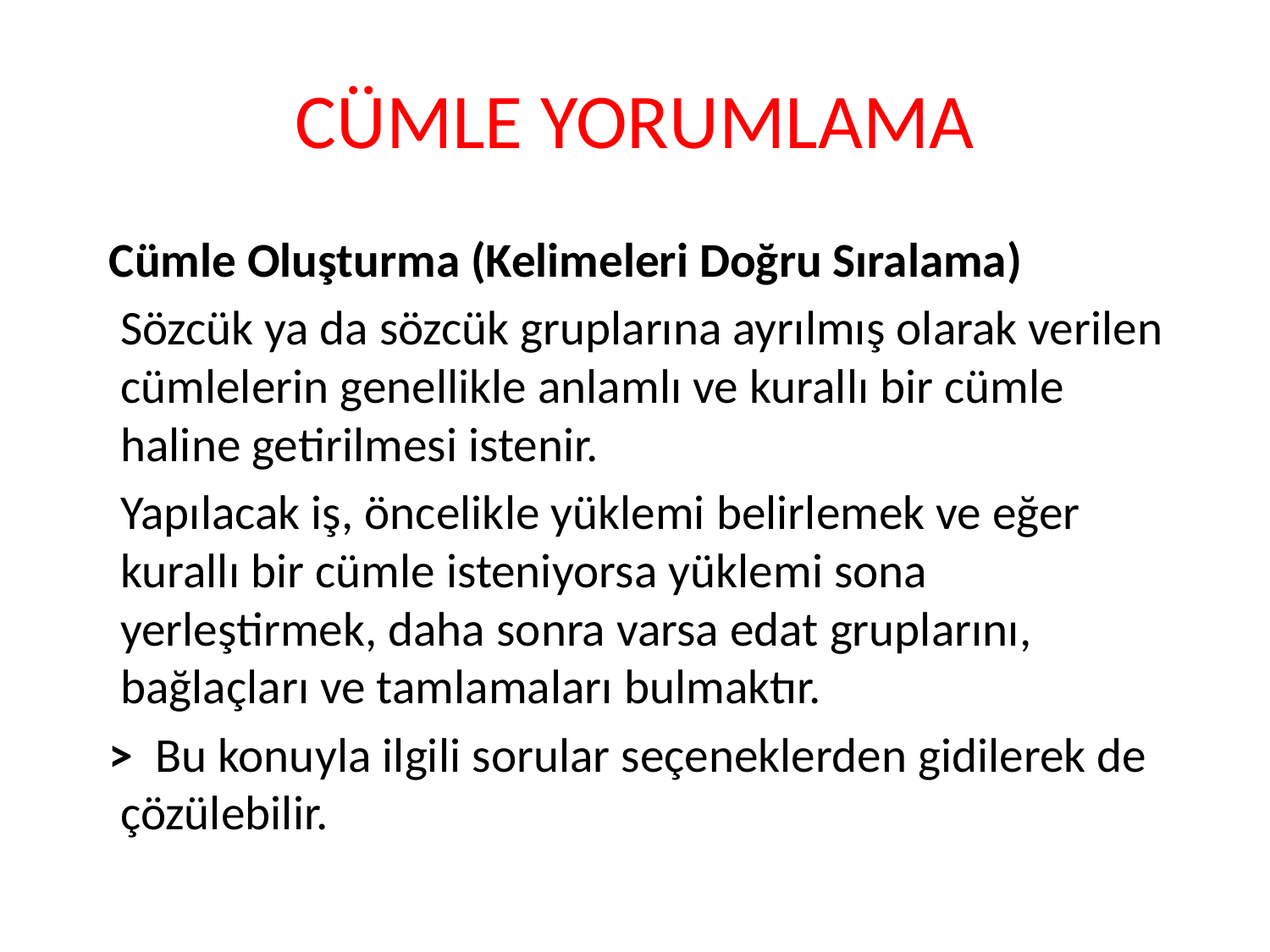

# CÜMLE YORUMLAMA
   Cümle Oluşturma (Kelimeleri Doğru Sıralama)
    Sözcük ya da sözcük gruplarına ayrılmış olarak verilen cümlelerin genellikle anlamlı ve kurallı bir cümle haline getirilmesi istenir.
    Yapılacak iş, öncelikle yüklemi belirlemek ve eğer kurallı bir cümle isteniyorsa yüklemi sona yerleştirmek, daha sonra varsa edat gruplarını, bağlaçları ve tamlamaları bulmaktır.
   >  Bu konuyla ilgili sorular seçeneklerden gidilerek de çözülebilir.